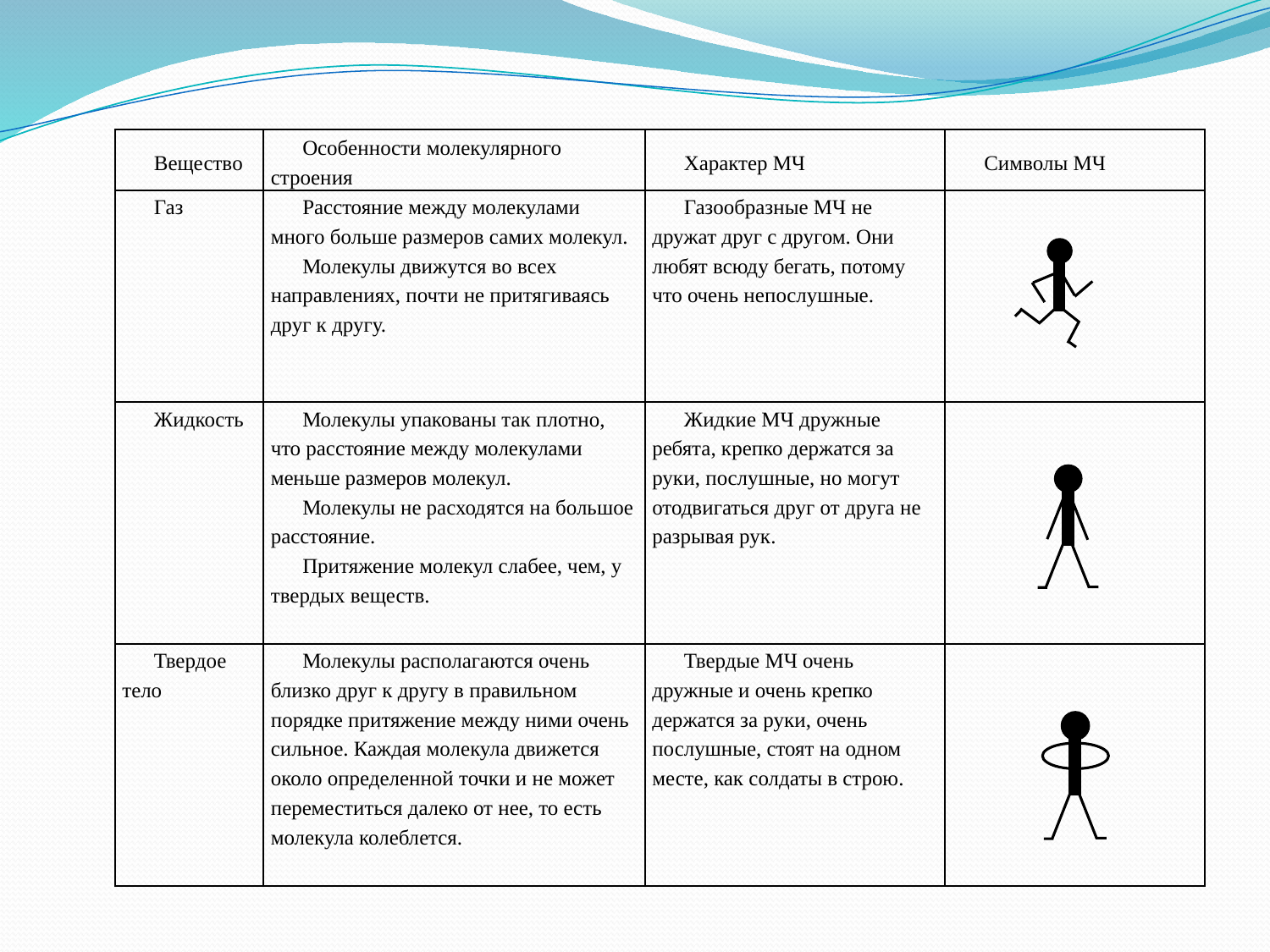

| Вещество | Особенности молекулярного строения | Характер МЧ | Символы МЧ |
| --- | --- | --- | --- |
| Газ | Расстояние между молекулами много больше размеров самих молекул. Молекулы движутся во всех направлениях, почти не притягиваясь друг к другу. | Газообразные МЧ не дружат друг с другом. Они любят всюду бегать, потому что очень непослушные. |  |
| Жидкость | Молекулы упакованы так плотно, что расстояние между молекулами меньше размеров молекул. Молекулы не расходятся на большое расстояние. Притяжение молекул слабее, чем, у твердых веществ. | Жидкие МЧ дружные ребята, крепко держатся за руки, послушные, но могут отодвигаться друг от друга не разрывая рук. |  |
| Твердое тело | Молекулы располагаются очень близко друг к другу в правильном порядке притяжение между ними очень сильное. Каждая молекула движется около определенной точки и не может переместиться далеко от нее, то есть молекула колеблется. | Твердые МЧ очень дружные и очень крепко держатся за руки, очень послушные, стоят на одном месте, как солдаты в строю. |  |